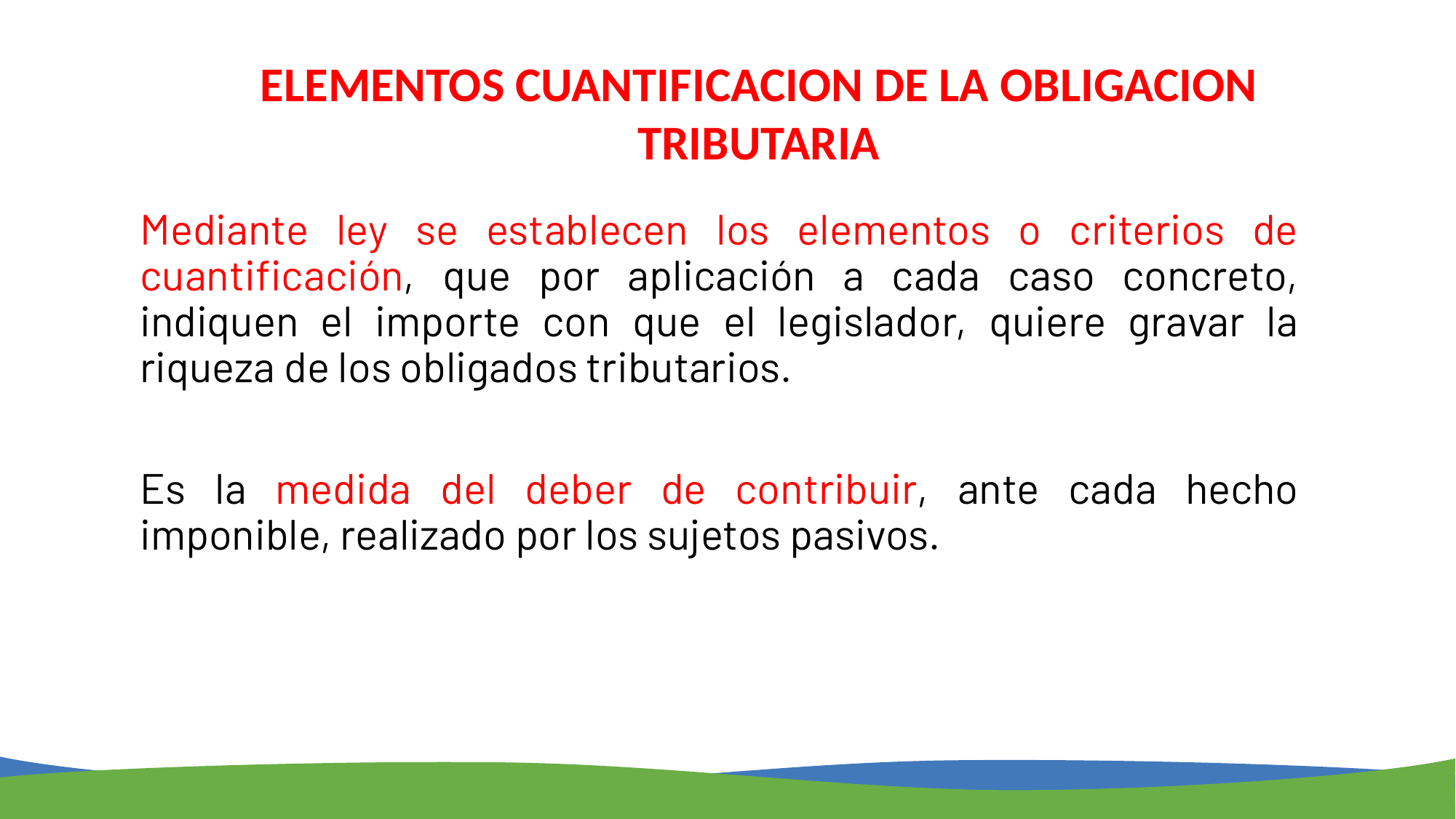

ELEMENTOS CUANTIFICACION DE LA OBLIGACION TRIBUTARIA
Mediante ley se establecen los elementos o criterios de cuantificación, que por aplicación a cada caso concreto, indiquen el importe con que el legislador, quiere gravar la riqueza de los obligados tributarios.

Es la medida del deber de contribuir, ante cada hecho imponible, realizado por los sujetos pasivos.